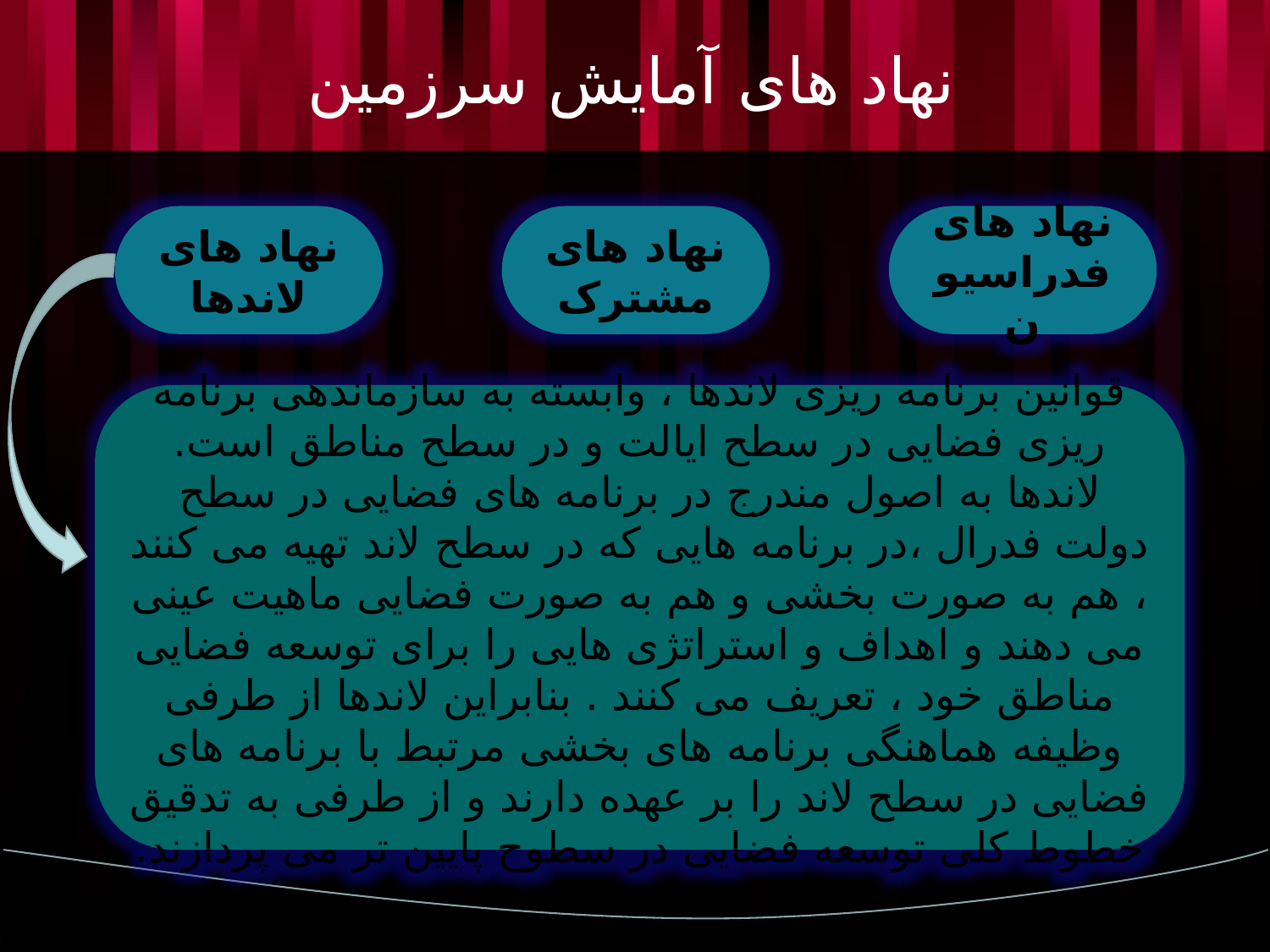

# نهاد های آمایش سرزمین
نهاد های لاندها
نهاد های فدراسیون
نهاد های مشترک

قوانین برنامه ریزی لاندها ، وابسته به سازماندهی برنامه ریزی فضایی در سطح ایالت و در سطح مناطق است. لاندها به اصول مندرج در برنامه های فضایی در سطح دولت فدرال ،در برنامه هایی که در سطح لاند تهیه می کنند ، هم به صورت بخشی و هم به صورت فضایی ماهیت عینی می دهند و اهداف و استراتژی هایی را برای توسعه فضایی مناطق خود ، تعریف می کنند . بنابراین لاندها از طرفی وظیفه هماهنگی برنامه های بخشی مرتبط با برنامه های فضایی در سطح لاند را بر عهده دارند و از طرفی به تدقیق خطوط کلی توسعه فضایی در سطوح پایین تر می پردازند.